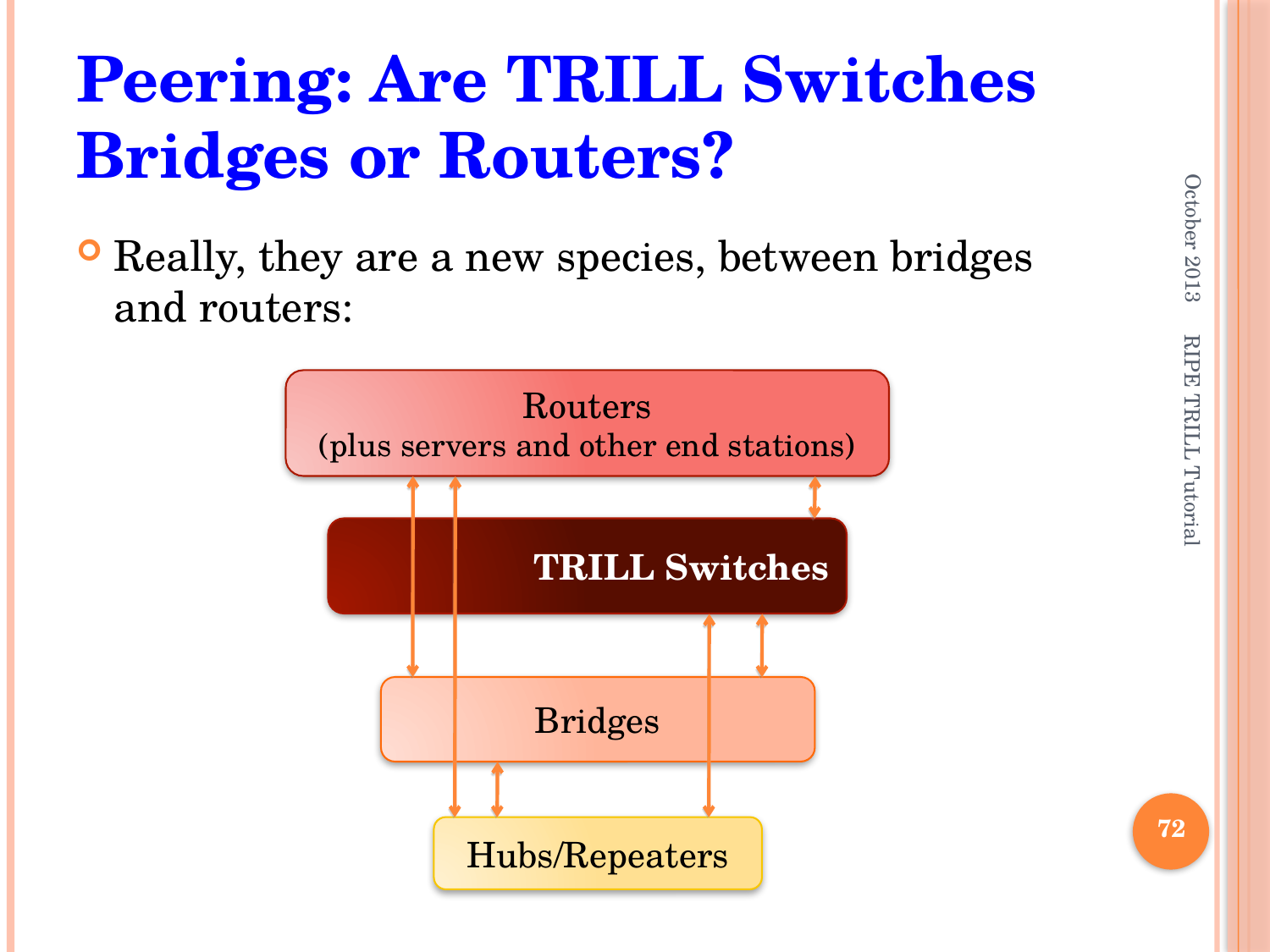

# Peering: Are TRILL Switches Bridges or Routers?
October 2013
Really, they are a new species, between bridges and routers:
Routers
(plus servers and other end stations)
TRILL Switches
RIPE TRILL Tutorial
Bridges
72
Hubs/Repeaters